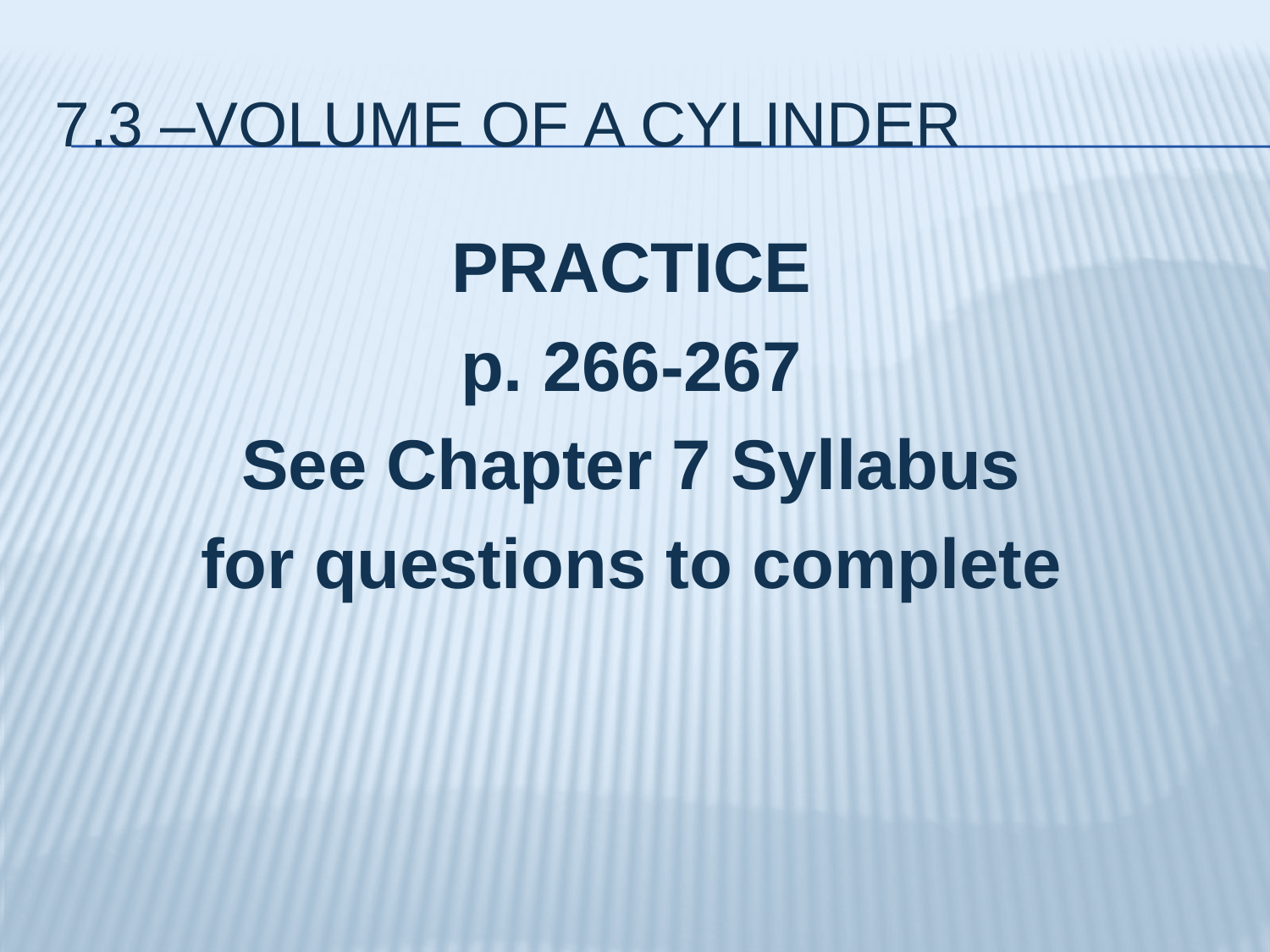

# 7.3 –Volume of a Cylinder
PRACTICE
p. 266-267
See Chapter 7 Syllabus
for questions to complete